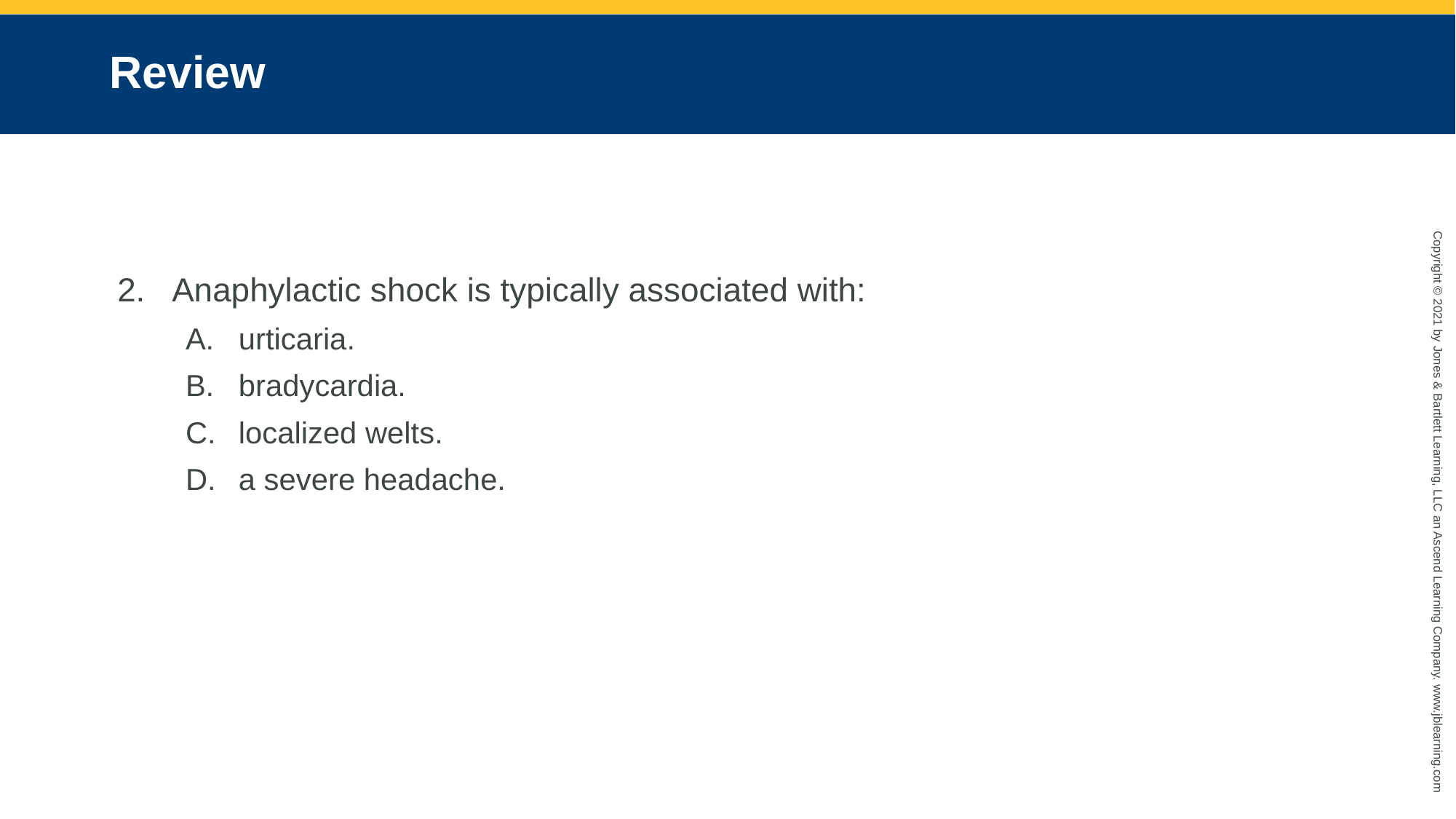

# Review
Anaphylactic shock is typically associated with:
urticaria.
bradycardia.
localized welts.
a severe headache.